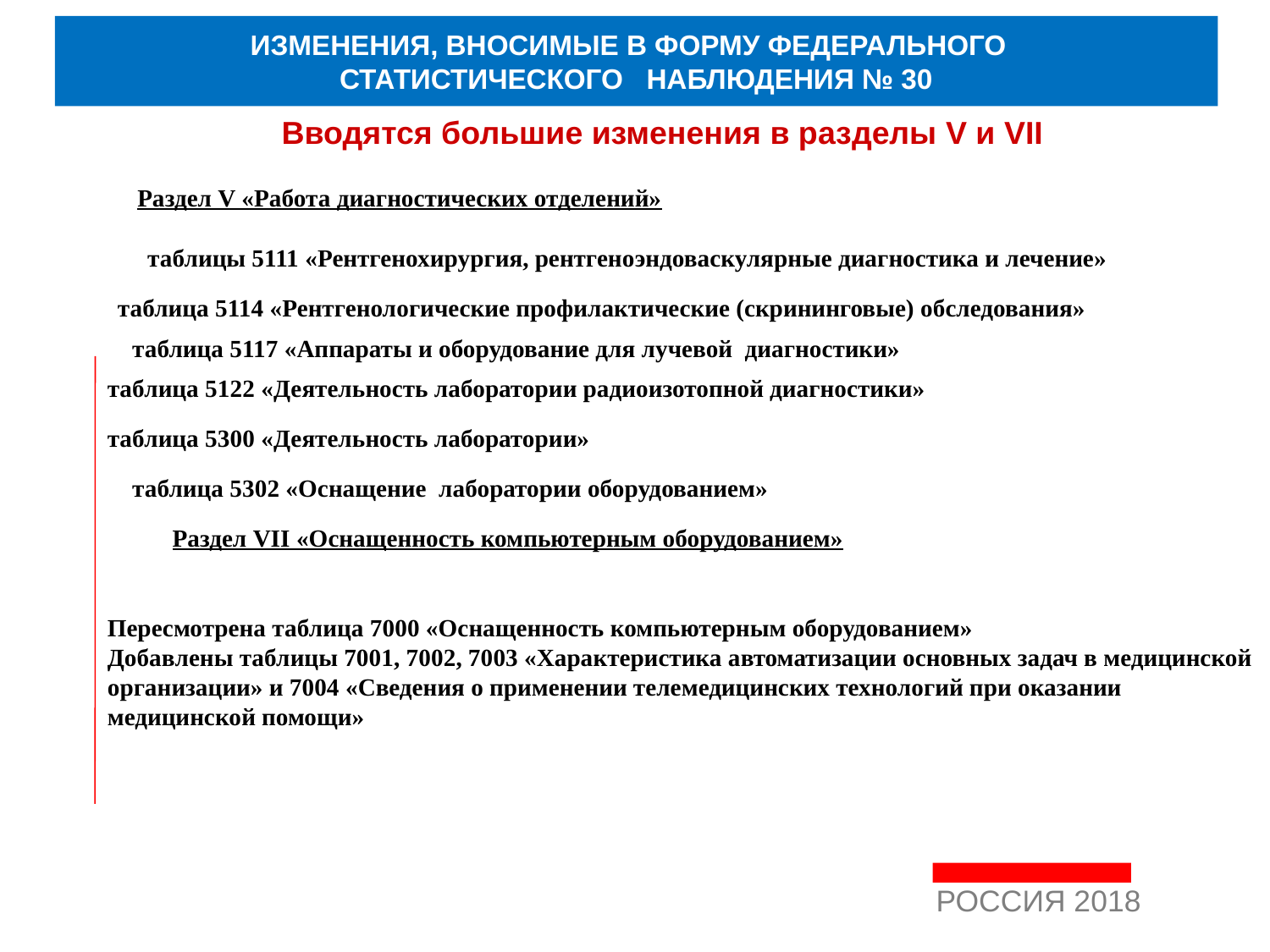

ИЗМЕНЕНИЯ, ВНОСИМЫЕ В ФОРМУ ФЕДЕРАЛЬНОГО
СТАТИСТИЧЕСКОГО   НАБЛЮДЕНИЯ № 30

Вводятся большие изменения в разделы V и VII
Раздел V «Работа диагностических отделений»
таблицы 5111 «Рентгенохирургия, рентгеноэндоваскулярные диагностика и лечение»
таблица 5114 «Рентгенологические профилактические (скрининговые) обследования»
таблица 5117 «Аппараты и оборудование для лучевой  диагностики»
таблица 5122 «Деятельность лаборатории радиоизотопной диагностики»
таблица 5300 «Деятельность лаборатории»
таблица 5302 «Оснащение  лаборатории оборудованием»
Раздел VII «Оснащенность компьютерным оборудованием»
Пересмотрена таблица 7000 «Оснащенность компьютерным оборудованием»
Добавлены таблицы 7001, 7002, 7003 «Характеристика автоматизации основных задач в медицинской организации» и 7004 «Сведения о применении телемедицинских технологий при оказании медицинской помощи»

РОССИЯ 2018